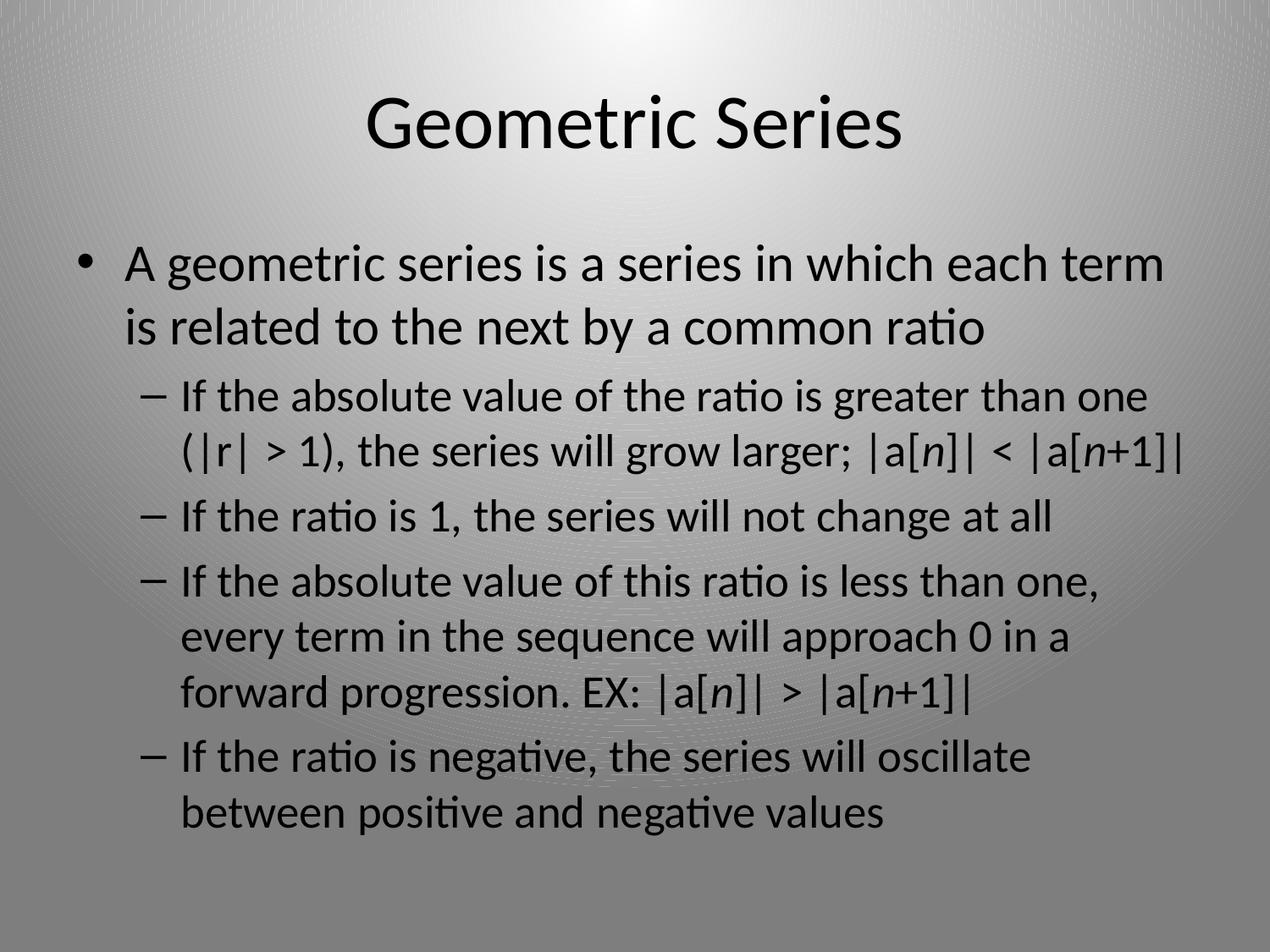

# Geometric Series
A geometric series is a series in which each term is related to the next by a common ratio
If the absolute value of the ratio is greater than one (|r| > 1), the series will grow larger; |a[n]| < |a[n+1]|
If the ratio is 1, the series will not change at all
If the absolute value of this ratio is less than one, every term in the sequence will approach 0 in a forward progression. EX: |a[n]| > |a[n+1]|
If the ratio is negative, the series will oscillate between positive and negative values